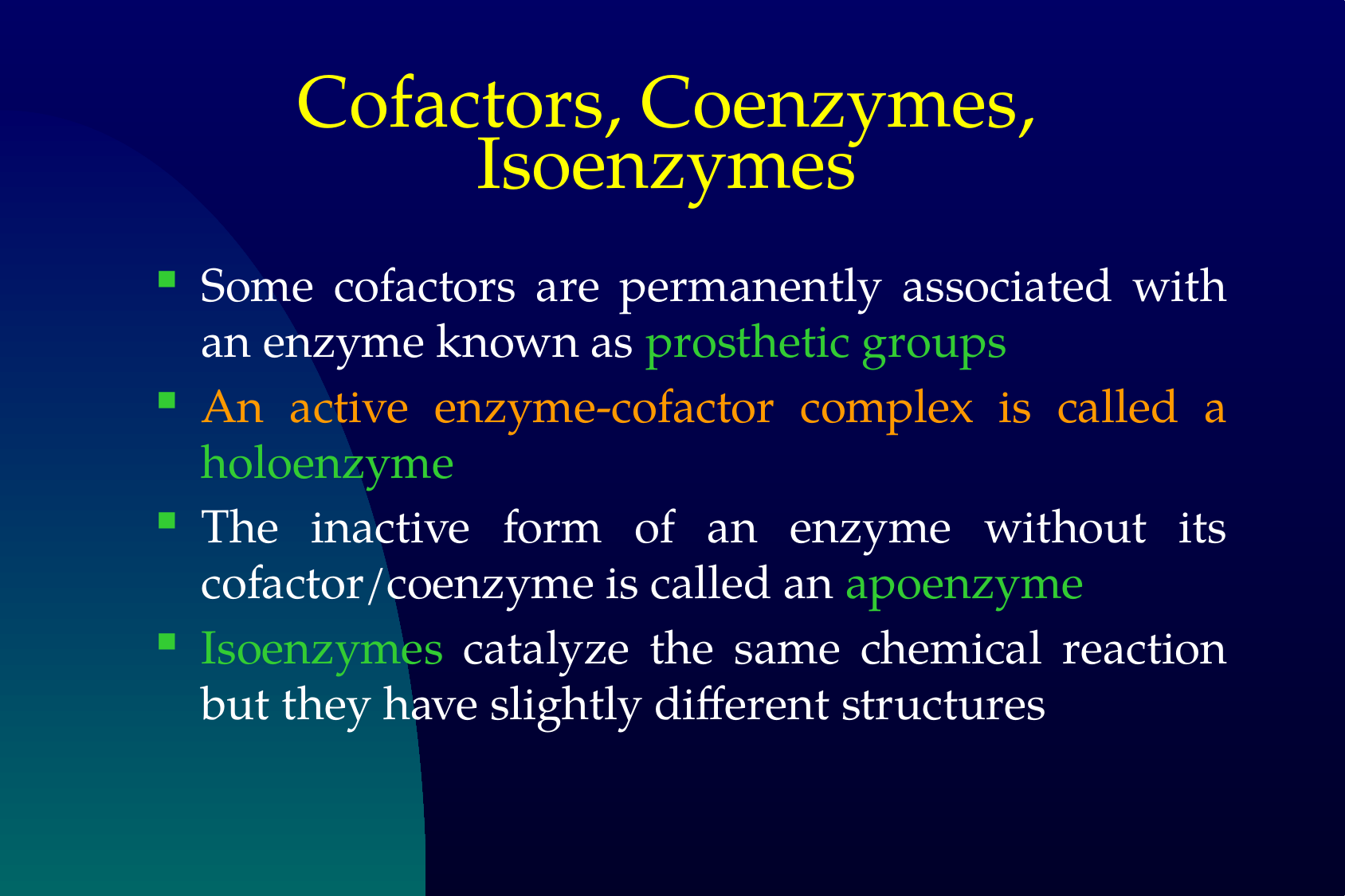

# Cofactors, Coenzymes, Isoenzymes
Some cofactors are permanently associated with an enzyme known as prosthetic groups
An active enzyme-cofactor complex is called a holoenzyme
The inactive form of an enzyme without its cofactor/coenzyme is called an apoenzyme
Isoenzymes catalyze the same chemical reaction but they have slightly different structures